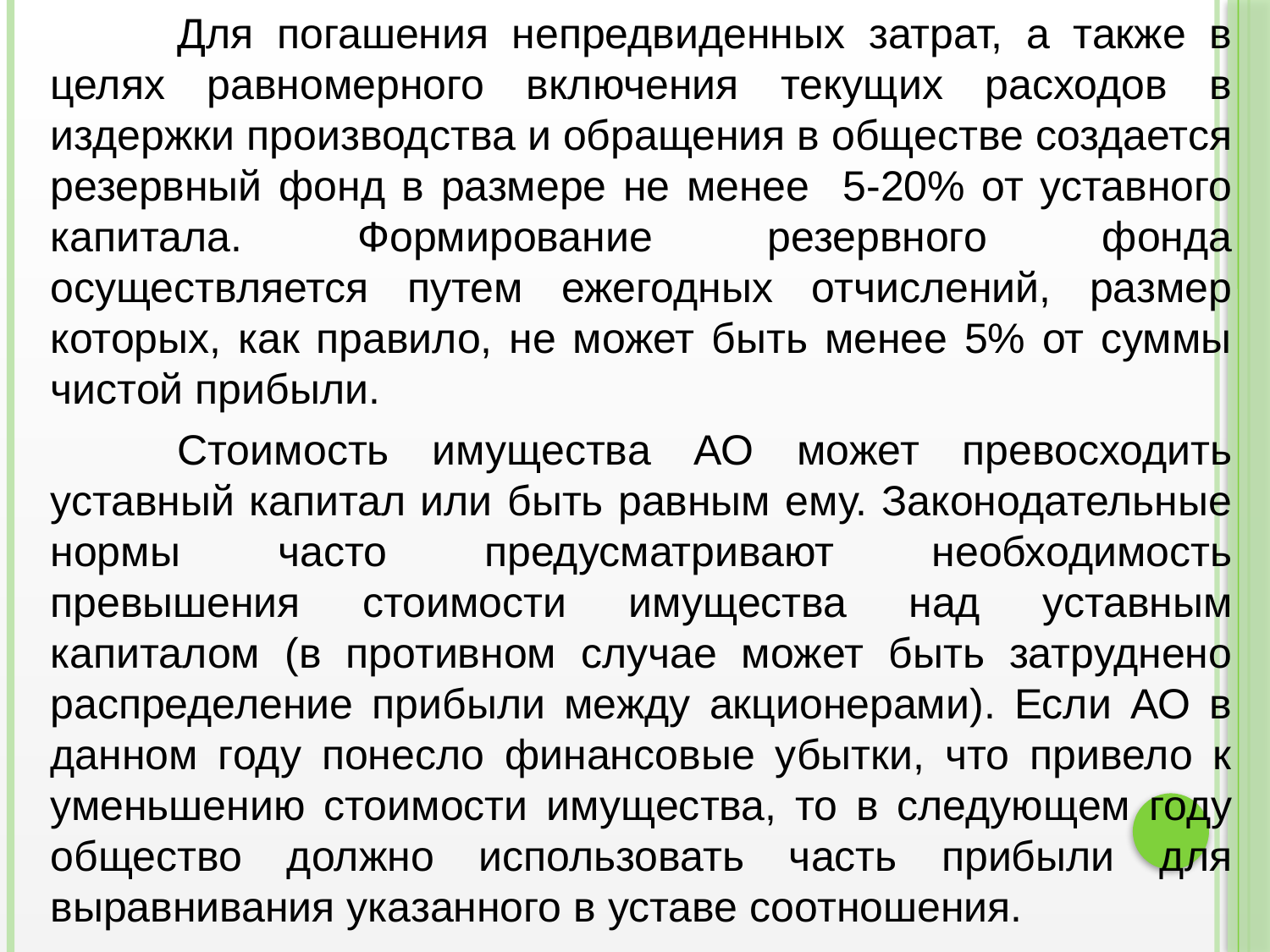

Для погашения непредвиденных затрат, а также в целях равномерного включения текущих расходов в издержки производства и обращения в обществе создается резервный фонд в размере не менее  5-20% от уставного капитала. Формирование резервного фонда осуществляется путем ежегодных отчислений, размер которых, как правило, не может быть менее 5% от суммы чистой прибыли.
		Стоимость имущества АО может превосходить уставный капитал или быть равным ему. Законодательные нормы часто предусматривают необходимость превышения стоимости имущества над уставным капиталом (в противном случае может быть затруднено распределение прибыли между акционерами). Если АО в данном году понесло финансовые убытки, что привело к уменьшению стоимости имущества, то в следующем году общество должно использовать часть прибыли для выравнивания указанного в уставе соотношения.